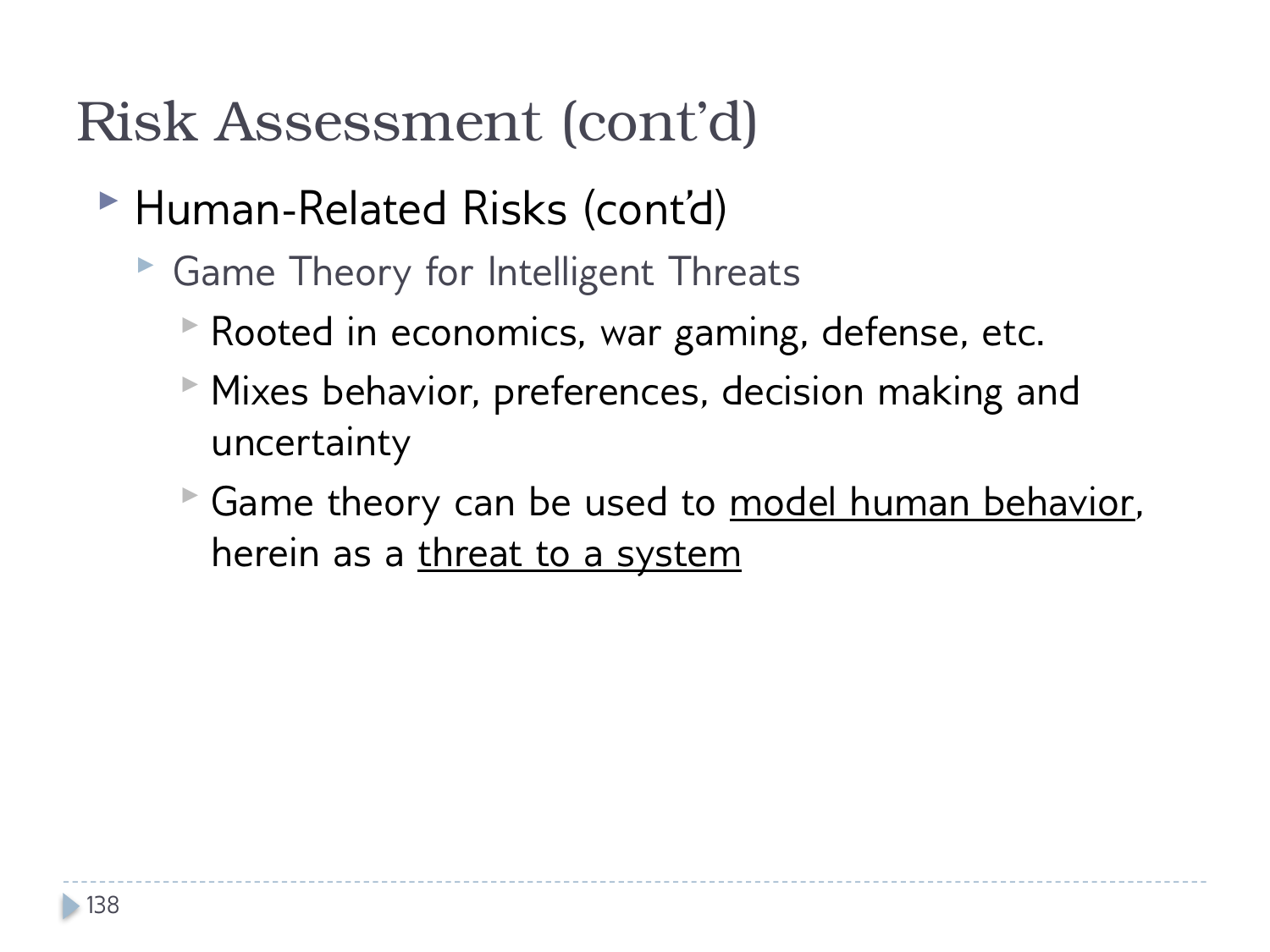

Risk Assessment (cont’d)
Human-Related Risks (cont’d)
Game Theory for Intelligent Threats
Rooted in economics, war gaming, defense, etc.
Mixes behavior, preferences, decision making and uncertainty
Game theory can be used to model human behavior, herein as a threat to a system
138